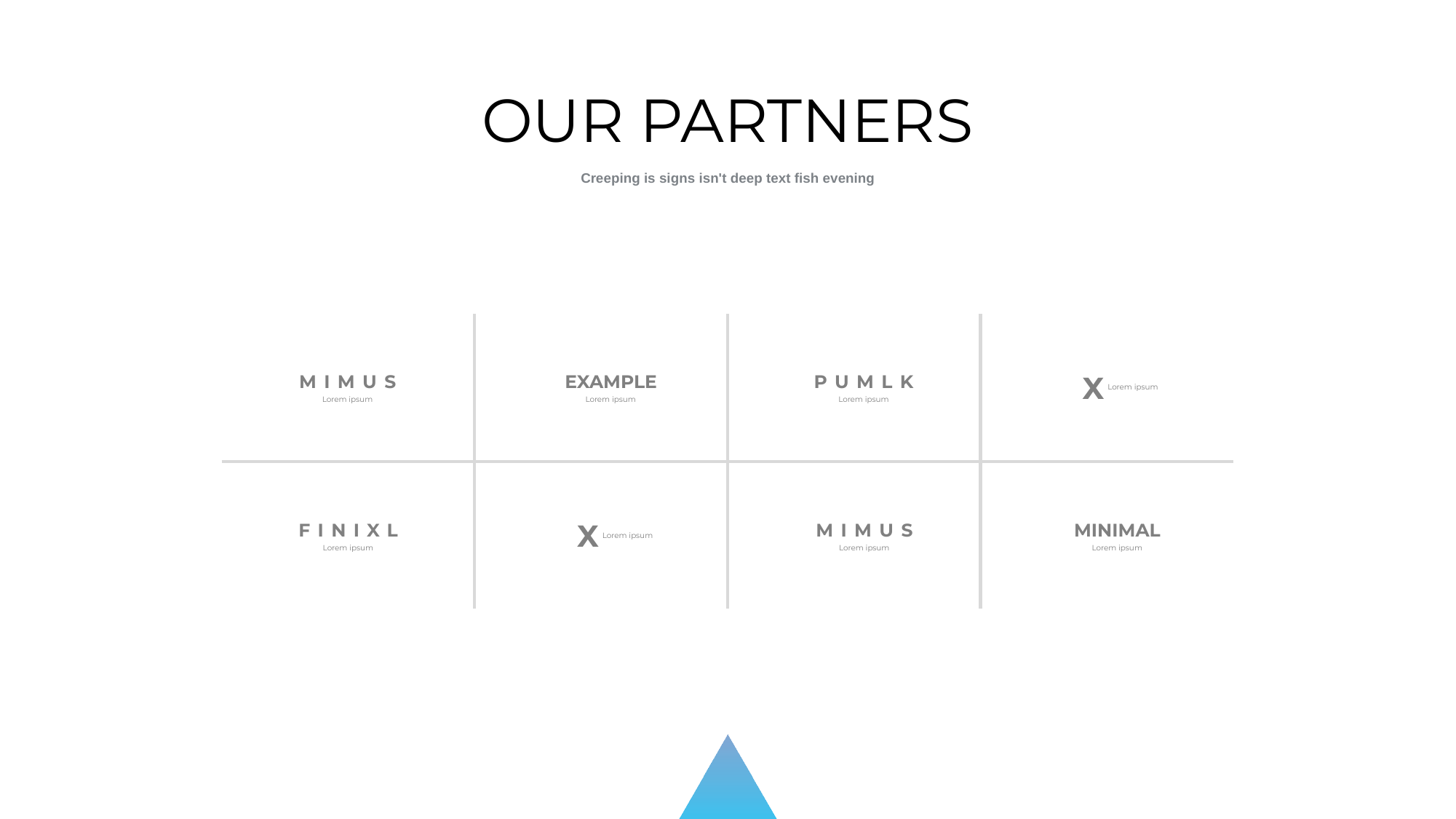

# OUR PARTNERS
Creeping is signs isn't deep text fish evening
X
Lorem ipsum
MIMUS
Lorem ipsum
EXAMPLE
Lorem ipsum
PUMLK
Lorem ipsum
X
Lorem ipsum
FINIXL
Lorem ipsum
MIMUS
Lorem ipsum
MINIMAL
Lorem ipsum